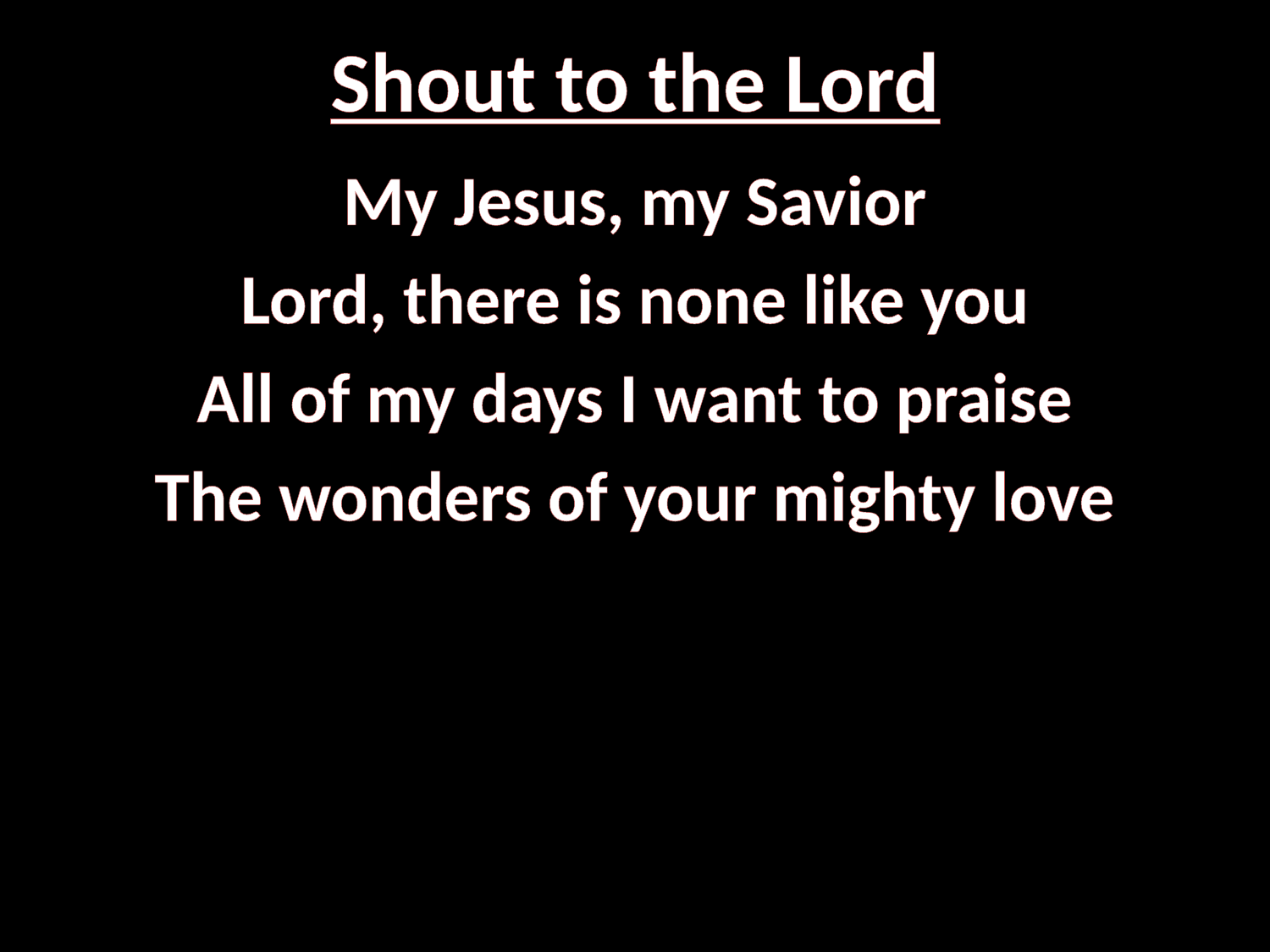

# Shout to the Lord
My Jesus, my Savior
Lord, there is none like you
All of my days I want to praise
The wonders of your mighty love